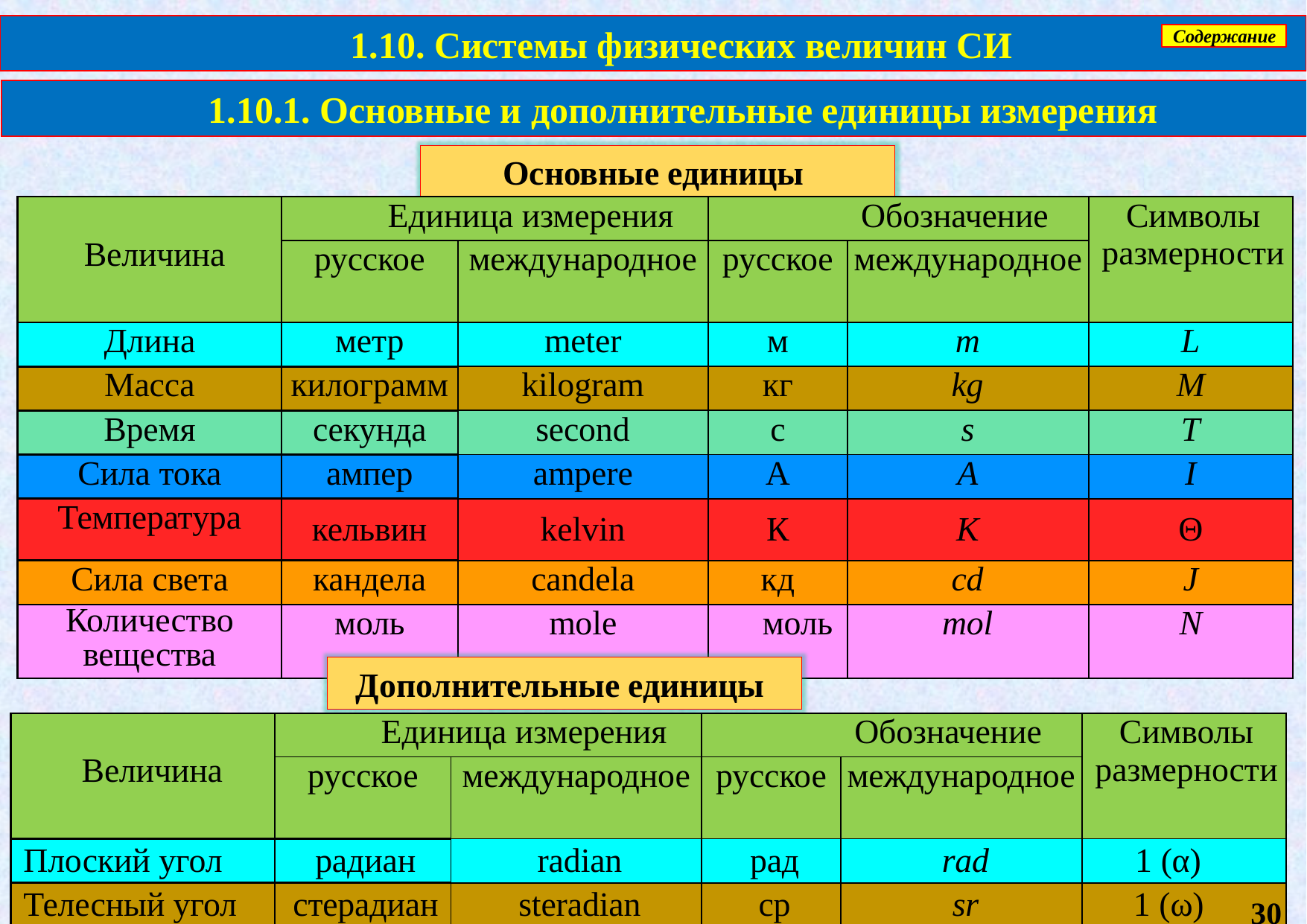

1.10. Системы физических величин СИ
Содержание
1.10.1. Основные и дополнительные единицы измерения
Основные единицы
| Величина | Единица измерения |  | Обозначение |  | Символы размерности |
| --- | --- | --- | --- | --- | --- |
|  | русское | международное | русское | международное |  |
| Длина | метр | meter | м | m | L |
| Масса | килограмм | kilogram | кг | kg | M |
| Время | секунда | second | с | s | T |
| Сила тока | ампер | ampere | А | A | I |
| Температура | кельвин | kelvin | К | K | Θ |
| Сила света | кандела | candela | кд | cd | J |
| Количество вещества | моль | mole | моль | mol | N |
Дополнительные единицы
| Величина | Единица измерения |  | Обозначение |  | Символы размерности |
| --- | --- | --- | --- | --- | --- |
|  | русское | международное | русское | международное |  |
| Плоский угол | радиан | radian | рад | rad | 1 (α) |
| Телесный угол | стерадиан | steradian | ср | sr | 1 (ω) |
30